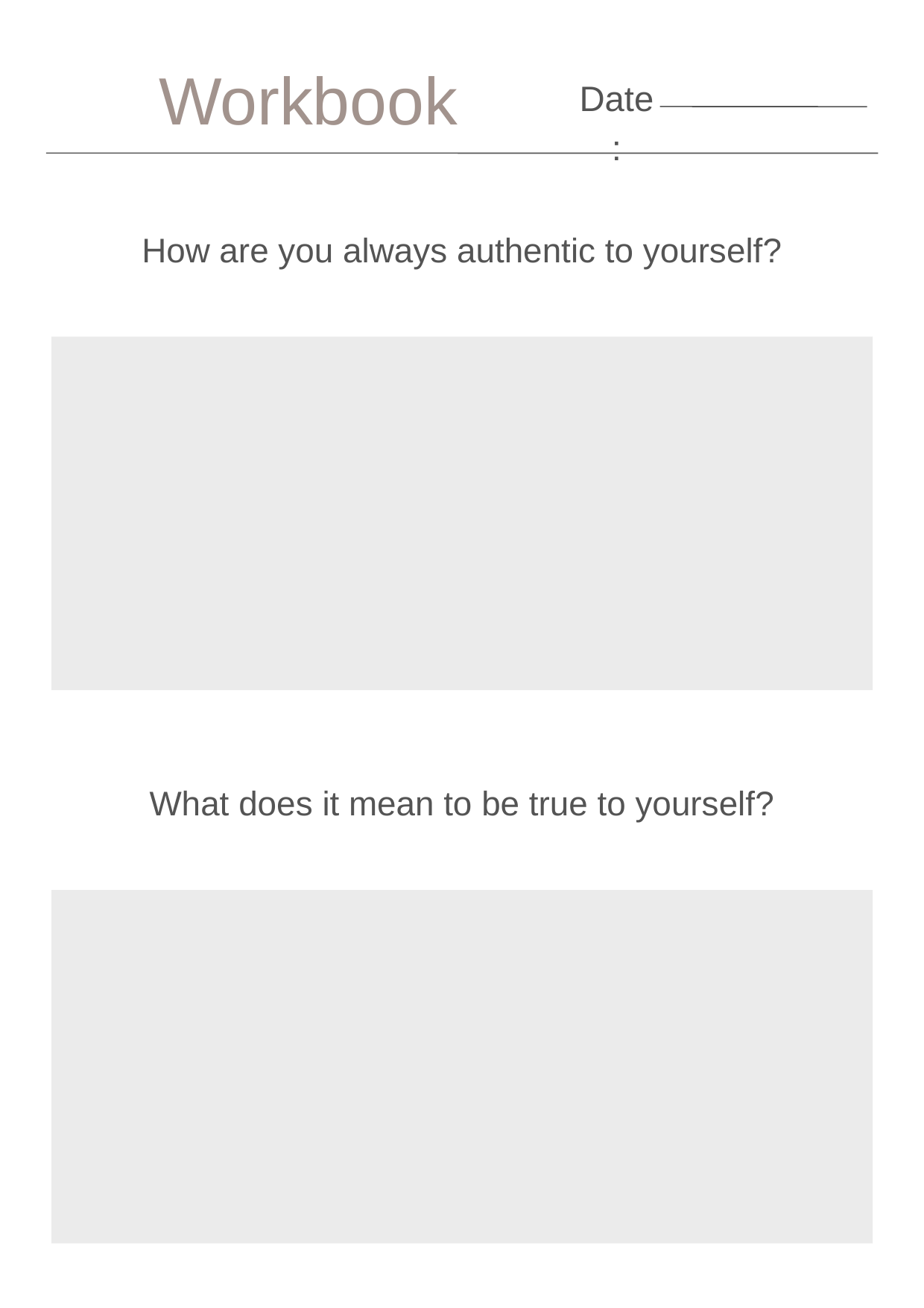

Workbook
Date:

How are you always authentic to yourself?

What does it mean to be true to yourself?